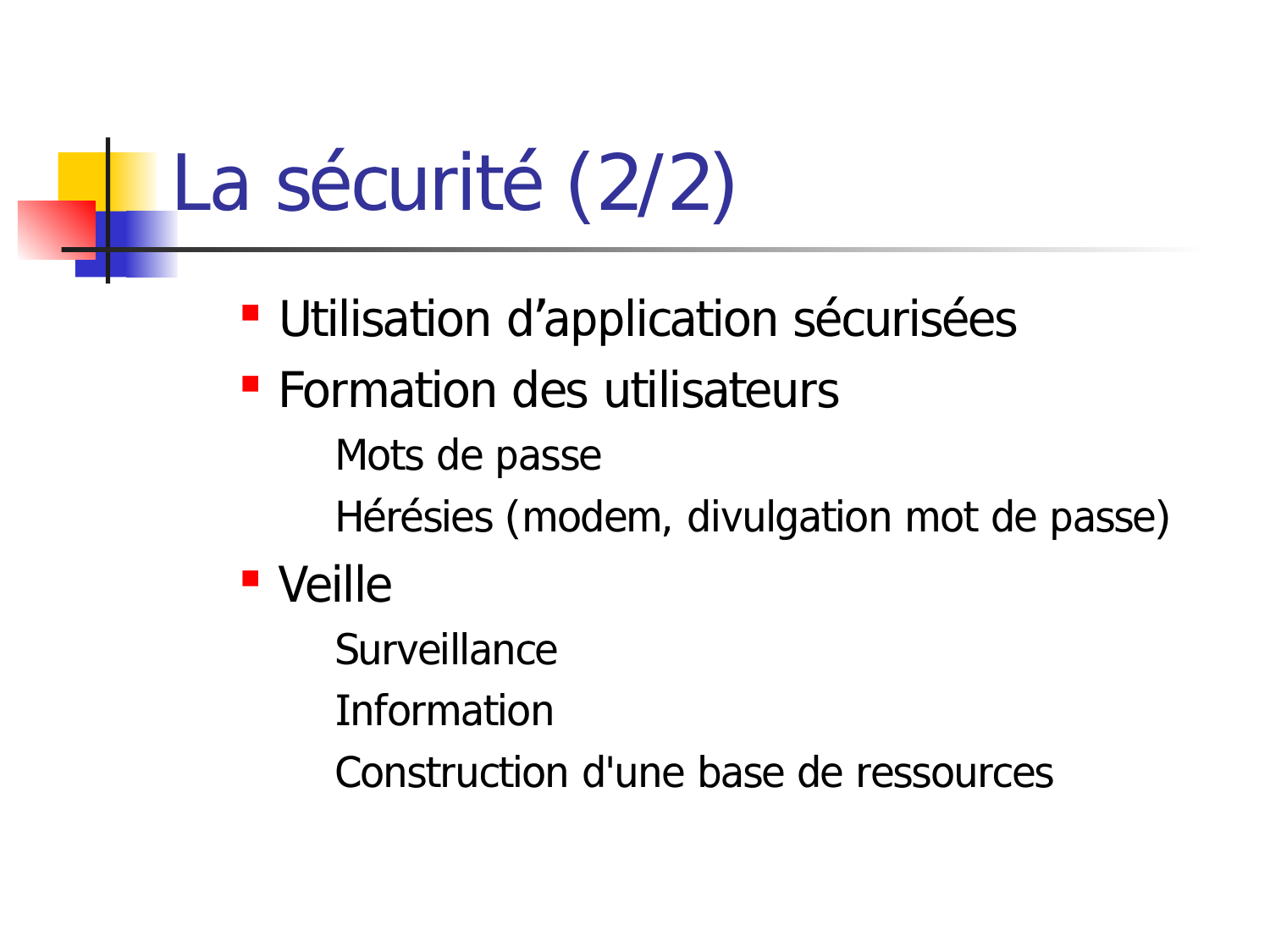

# La sécurité (2/2)‏
Utilisation d’application sécurisées
Formation des utilisateurs
	Mots de passe
	Hérésies (modem, divulgation mot de passe)‏
Veille
	Surveillance
	Information
	Construction d'une base de ressources